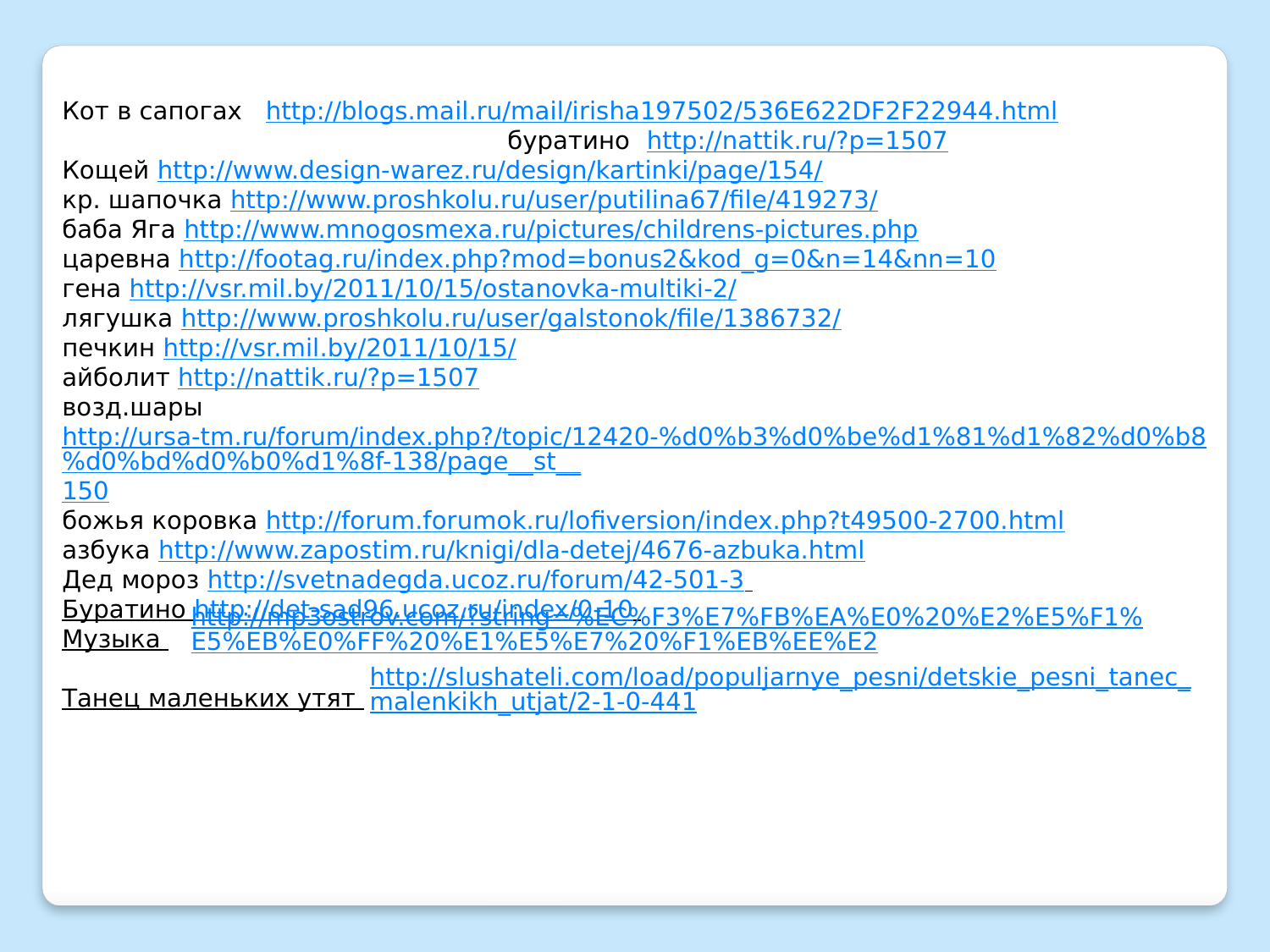

Кот в сапогах   http://blogs.mail.ru/mail/irisha197502/536E622DF2F22944.html                                                                             буратино  http://nattik.ru/?p=1507
Кощей http://www.design-warez.ru/design/kartinki/page/154/
кр. шапочка http://www.proshkolu.ru/user/putilina67/file/419273/
баба Яга http://www.mnogosmexa.ru/pictures/childrens-pictures.php
царевна http://footag.ru/index.php?mod=bonus2&kod_g=0&n=14&nn=10
гена http://vsr.mil.by/2011/10/15/ostanovka-multiki-2/
лягушка http://www.proshkolu.ru/user/galstonok/file/1386732/
печкин http://vsr.mil.by/2011/10/15/
айболит http://nattik.ru/?p=1507
возд.шары  http://ursa-tm.ru/forum/index.php?/topic/12420-%d0%b3%d0%be%d1%81%d1%82%d0%b8%d0%bd%d0%b0%d1%8f-138/page__st__150
божья коровка http://forum.forumok.ru/lofiversion/index.php?t49500-2700.html
азбука http://www.zapostim.ru/knigi/dla-detej/4676-azbuka.html
Дед мороз http://svetnadegda.ucoz.ru/forum/42-501-3
Буратино http://det-sad96.ucoz.ru/index/0-10
Музыка

Танец маленьких утят

http://mp3ostrov.com/?string=%EC%F3%E7%FB%EA%E0%20%E2%E5%F1%E5%EB%E0%FF%20%E1%E5%E7%20%F1%EB%EE%E2
http://slushateli.com/load/populjarnye_pesni/detskie_pesni_tanec_malenkikh_utjat/2-1-0-441